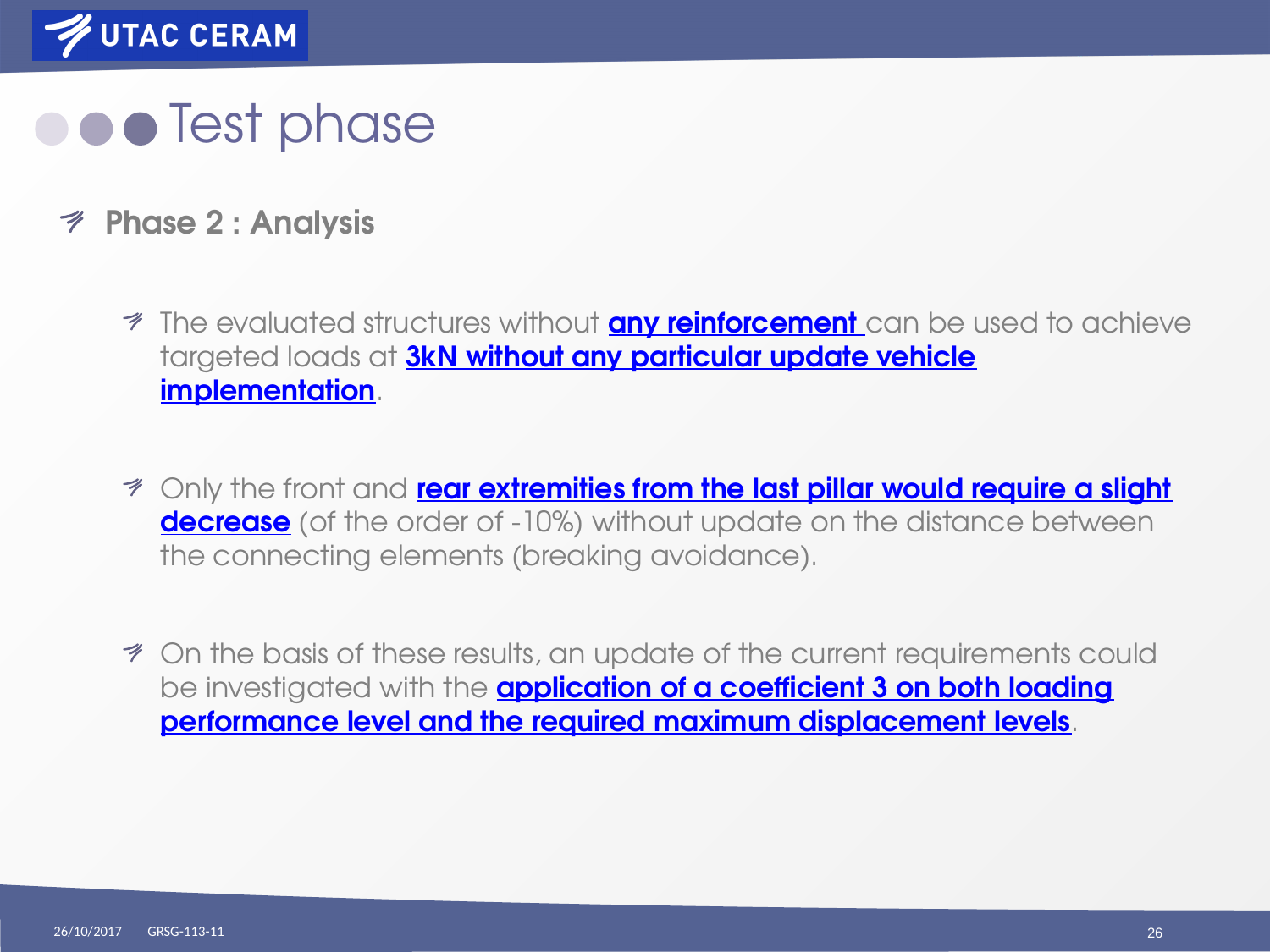

# Test phase
Phase 2 : Analysis

The evaluated structures without any reinforcement can be used to achieve targeted loads at 3kN without any particular update vehicle implementation.

Only the front and rear extremities from the last pillar would require a slight decrease (of the order of -10%) without update on the distance between the connecting elements (breaking avoidance).

On the basis of these results, an update of the current requirements could be investigated with the application of a coefficient 3 on both loading performance level and the required maximum displacement levels.
26/10/2017
GRSG-113-11